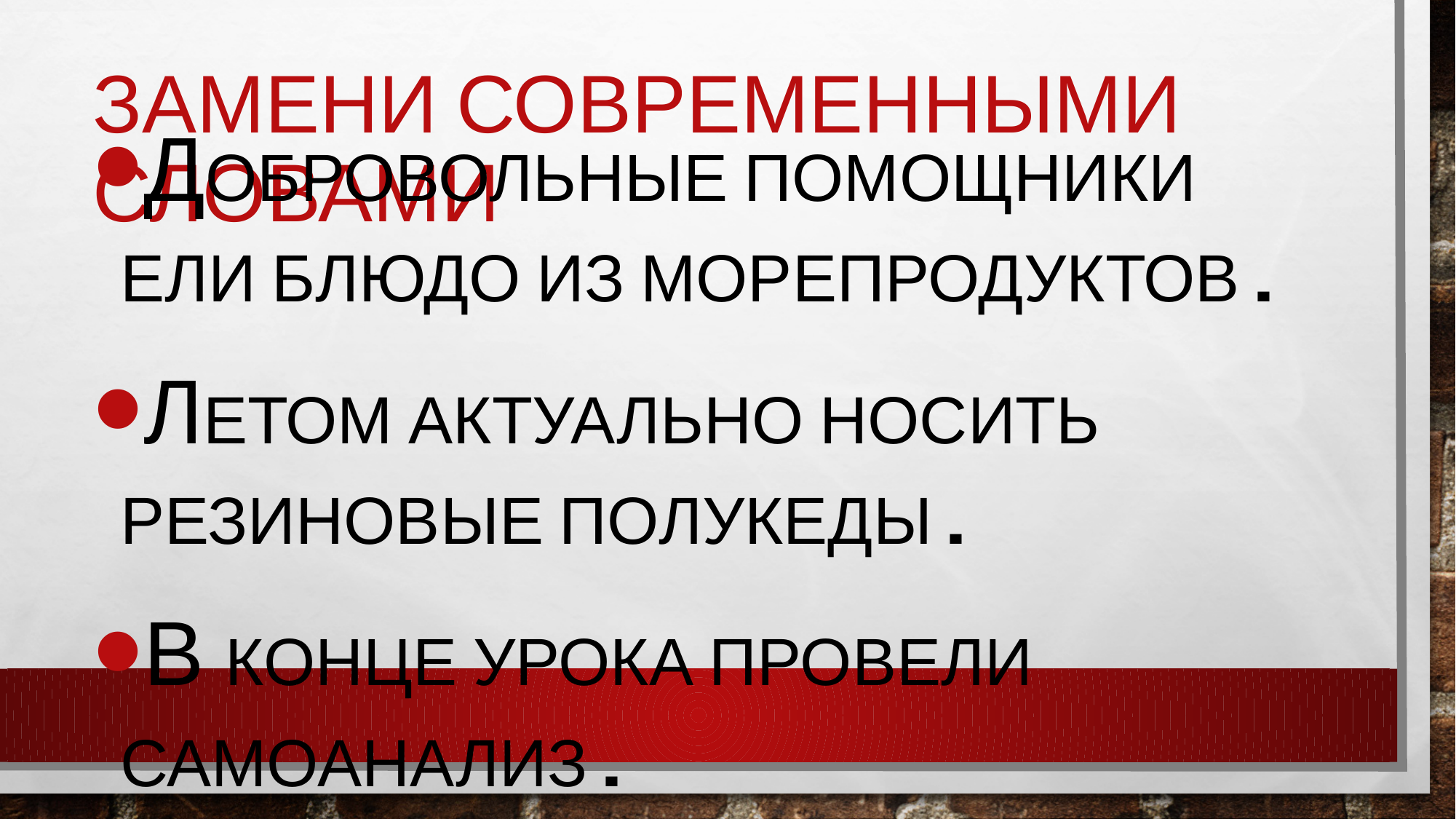

# Замени современными словами
Добровольные помощники ели блюдо из морепродуктов .
Летом актуально носить резиновые полукеды .
В конце урока провели самоанализ .